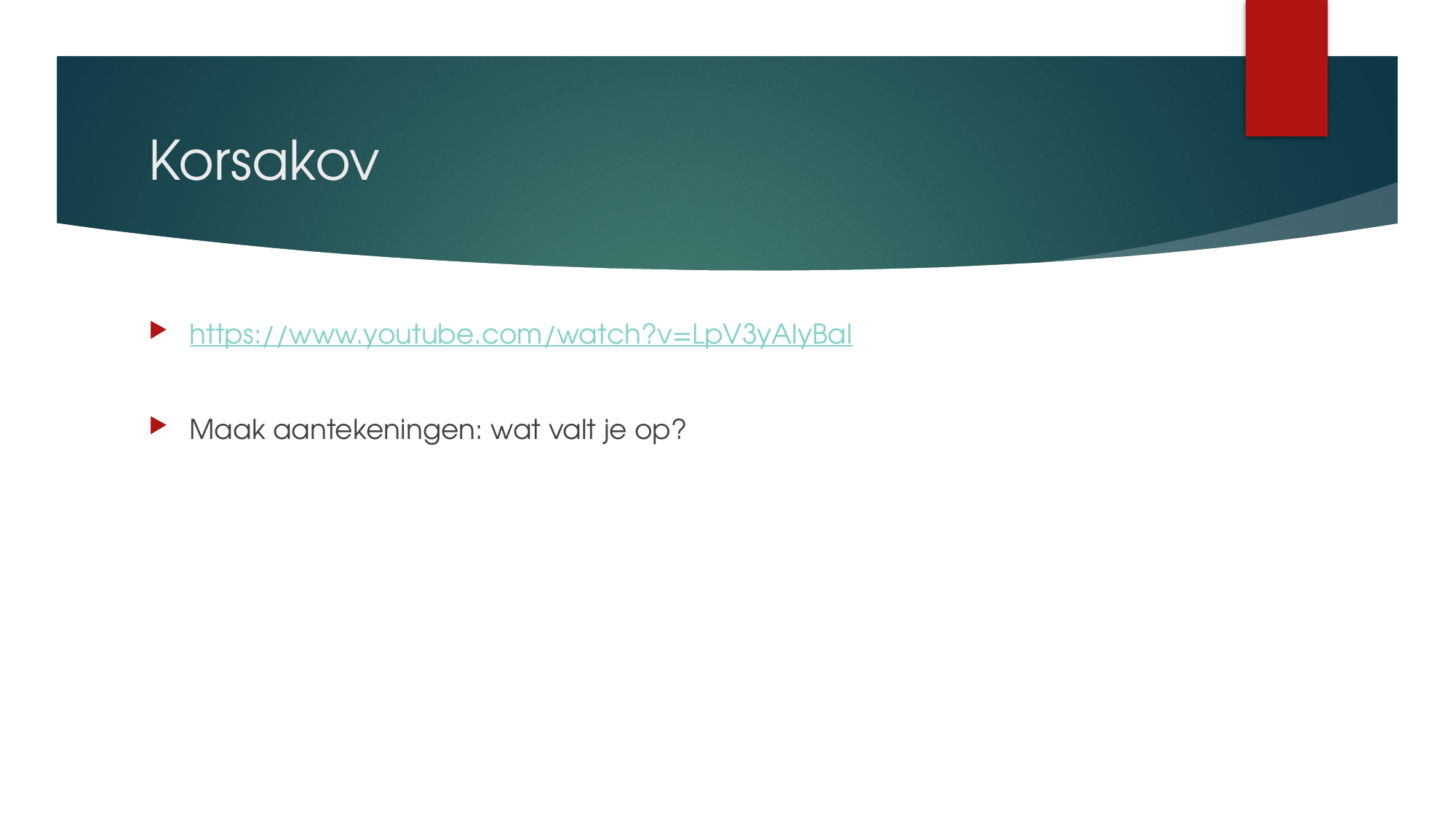

# Korsakov
https://www.youtube.com/watch?v=LpV3yAlyBaI

Maak aantekeningen: wat valt je op?